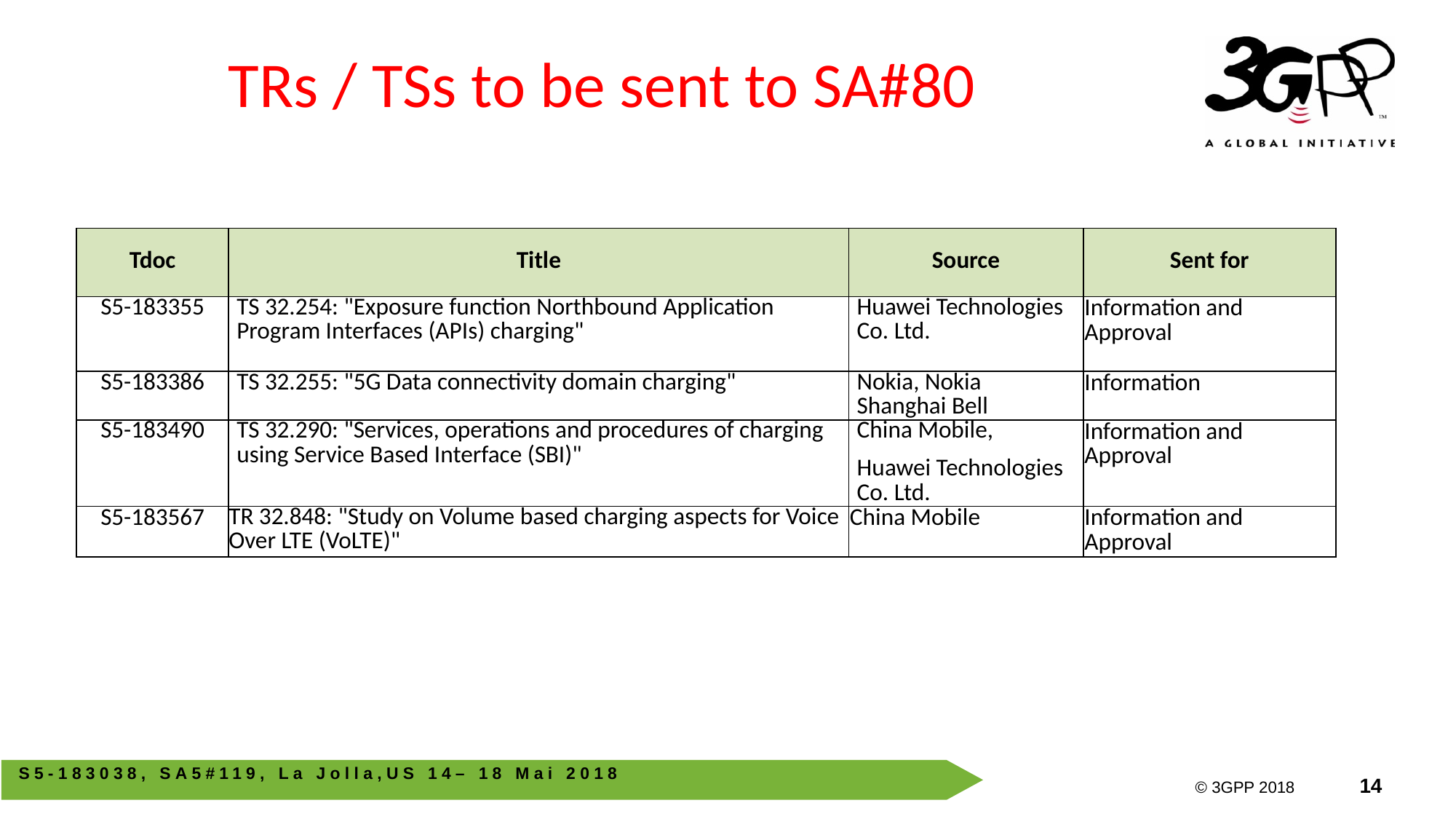

# TRs / TSs to be sent to SA#80
| Tdoc | Title | Source | Sent for |
| --- | --- | --- | --- |
| S5-183355 | TS 32.254: "Exposure function Northbound Application Program Interfaces (APIs) charging" | Huawei Technologies Co. Ltd. | Information and Approval |
| S5-183386 | TS 32.255: "5G Data connectivity domain charging" | Nokia, Nokia Shanghai Bell | Information |
| S5-183490 | TS 32.290: "Services, operations and procedures of charging using Service Based Interface (SBI)" | China Mobile, Huawei Technologies Co. Ltd. | Information and Approval |
| S5-183567 | TR 32.848: "Study on Volume based charging aspects for Voice Over LTE (VoLTE)" | China Mobile | Information and Approval |